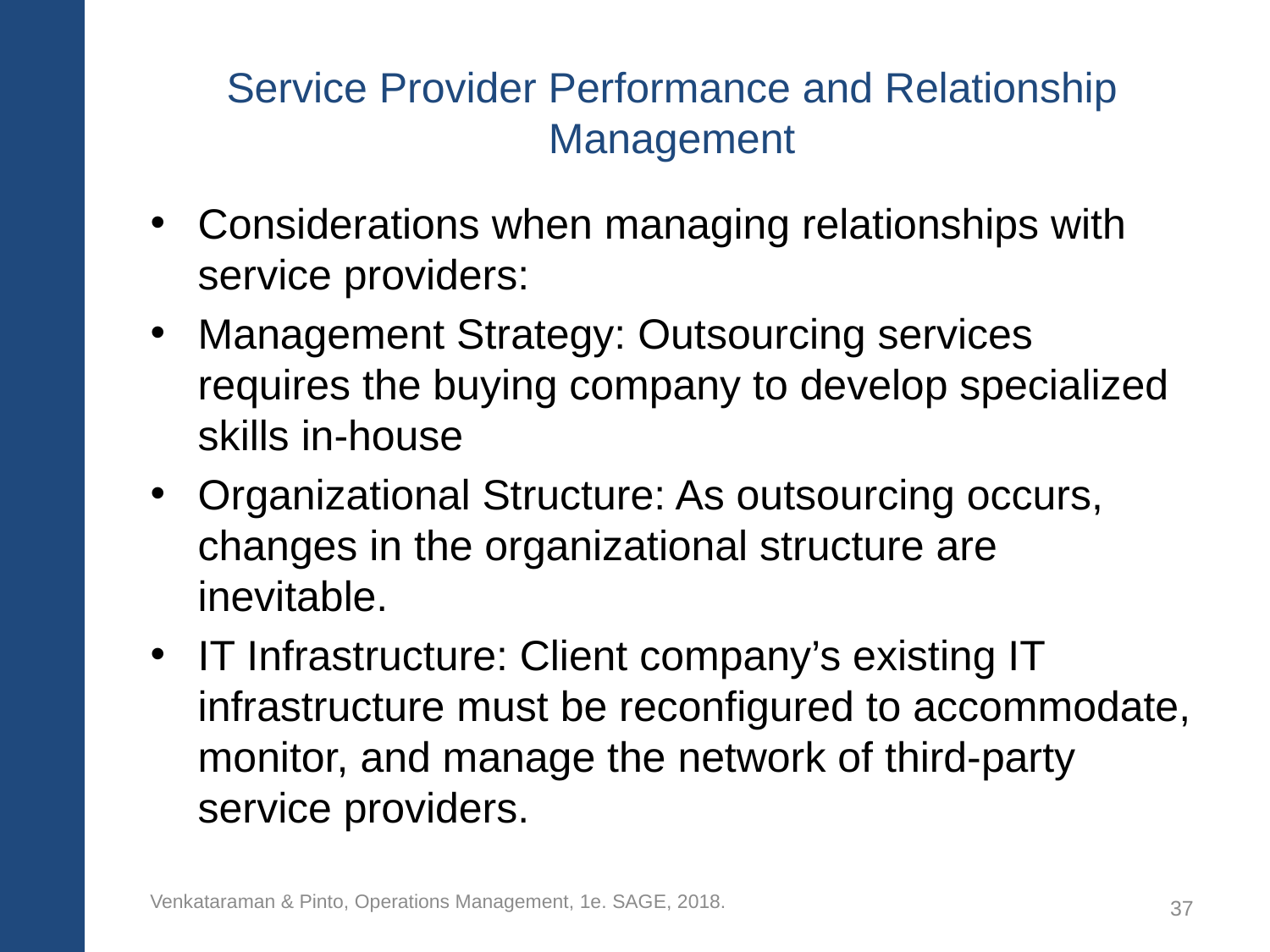

# Service Provider Performance and Relationship Management
Considerations when managing relationships with service providers:
Management Strategy: Outsourcing services requires the buying company to develop specialized skills in-house
Organizational Structure: As outsourcing occurs, changes in the organizational structure are inevitable.
IT Infrastructure: Client company’s existing IT infrastructure must be reconfigured to accommodate, monitor, and manage the network of third-party service providers.
Venkataraman & Pinto, Operations Management, 1e. SAGE, 2018.
37